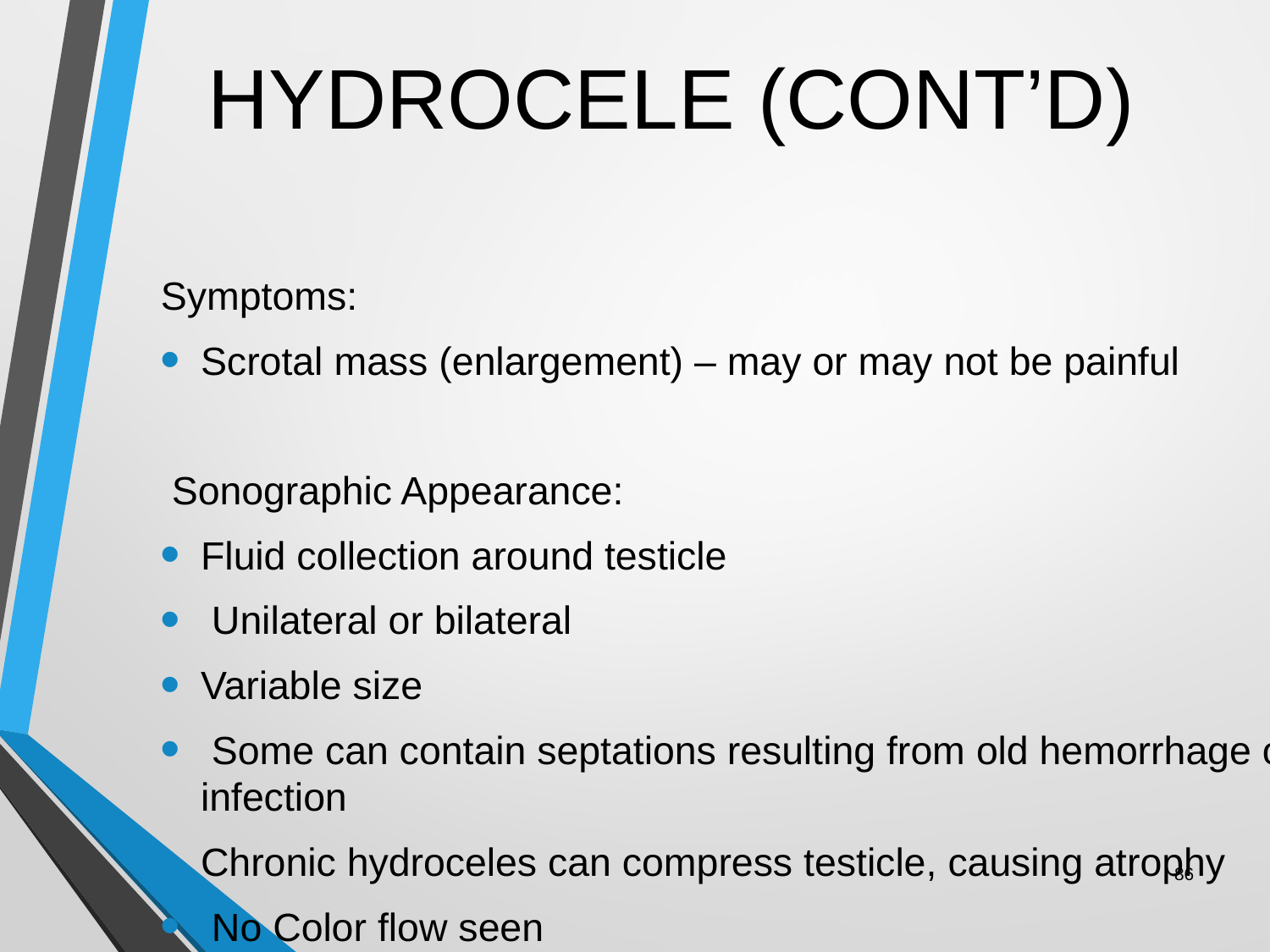

# HYDROCELE (CONT’D)
Symptoms:
Scrotal mass (enlargement) – may or may not be painful

 Sonographic Appearance:
Fluid collection around testicle
 Unilateral or bilateral
Variable size
 Some can contain septations resulting from old hemorrhage or infection
Chronic hydroceles can compress testicle, causing atrophy
 No Color flow seen

86